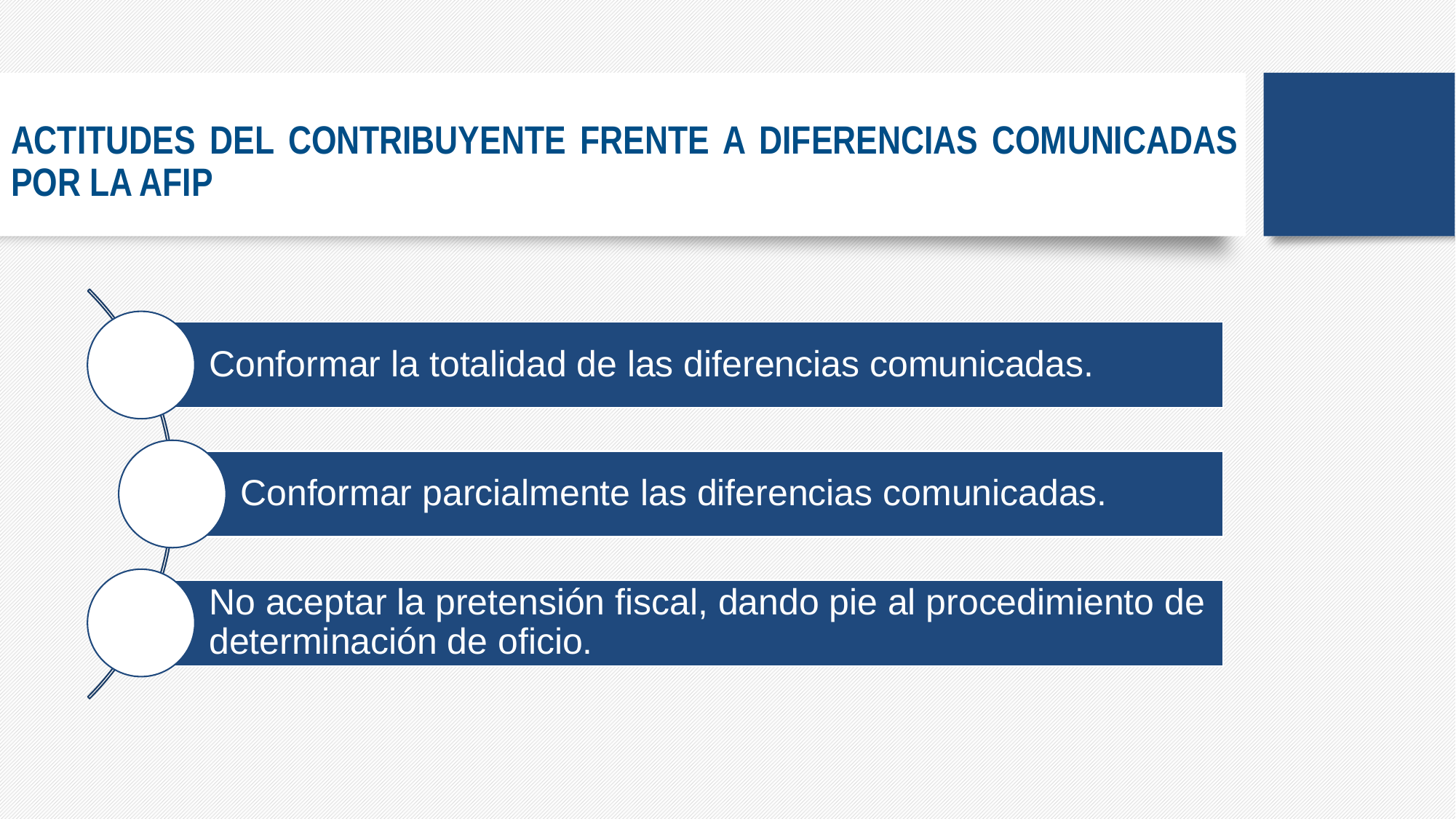

# ACTITUDES DEL CONTRIBUYENTE FRENTE A DIFERENCIAS COMUNICADAS POR LA AFIP
Conformar la totalidad de las diferencias comunicadas.
Conformar parcialmente las diferencias comunicadas.
No aceptar la pretensión fiscal, dando pie al procedimiento de determinación de oficio.